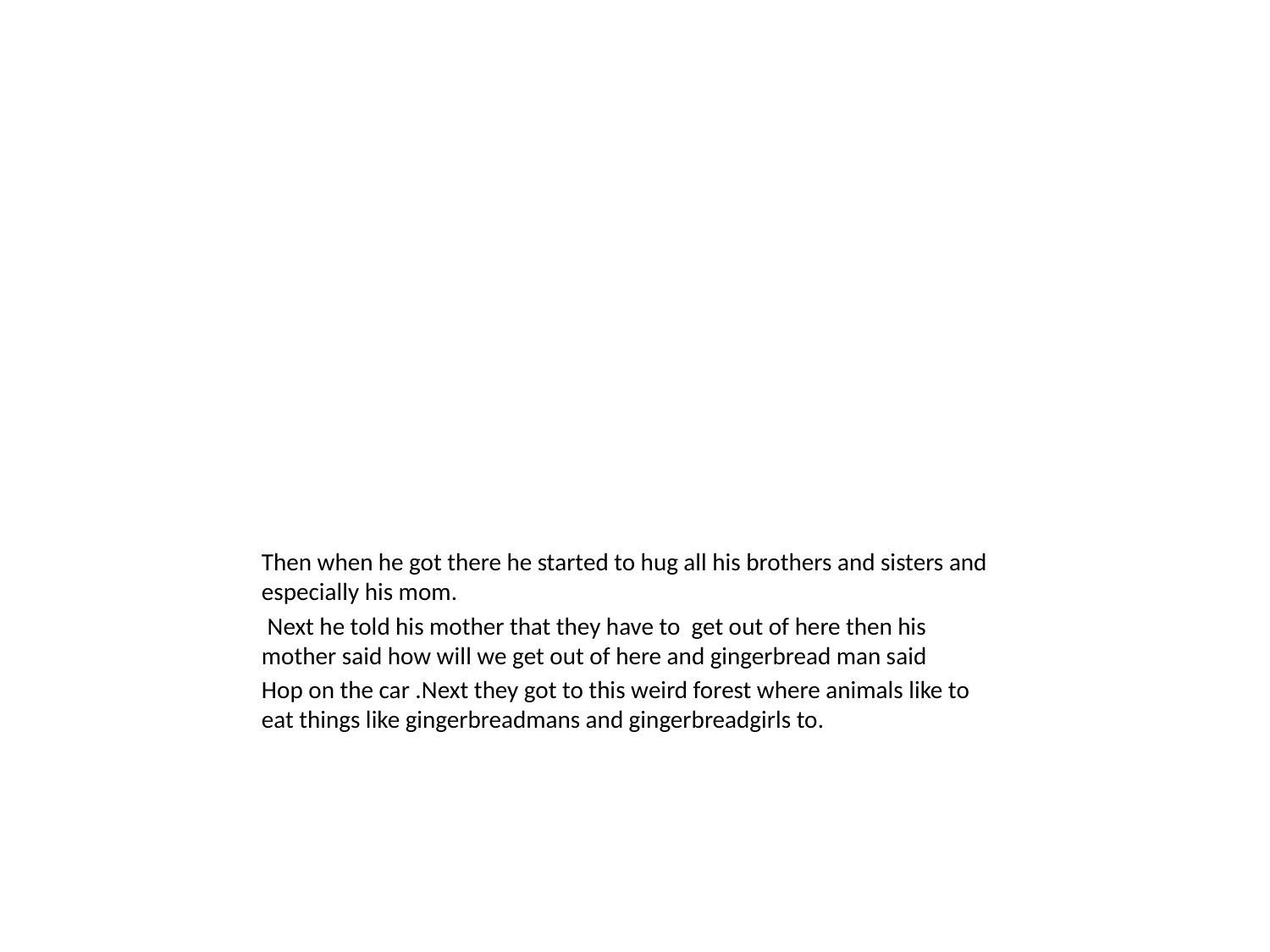

#
Then when he got there he started to hug all his brothers and sisters and especially his mom.
 Next he told his mother that they have to  get out of here then his mother said how will we get out of here and gingerbread man said
Hop on the car .Next they got to this weird forest where animals like to eat things like gingerbreadmans and gingerbreadgirls to.